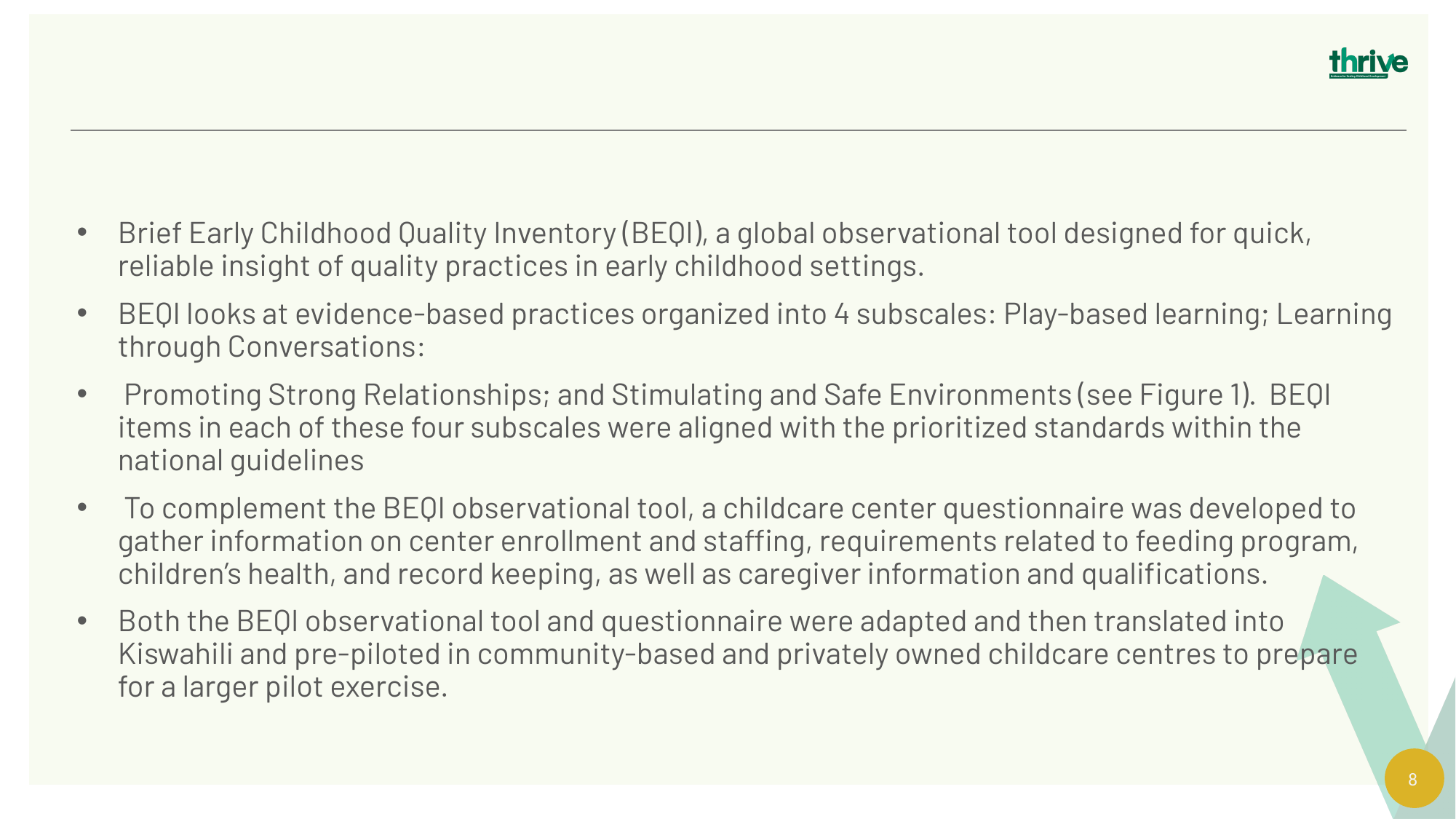

Brief Early Childhood Quality Inventory (BEQI), a global observational tool designed for quick, reliable insight of quality practices in early childhood settings.
BEQI looks at evidence-based practices organized into 4 subscales: Play-based learning; Learning through Conversations:
 Promoting Strong Relationships; and Stimulating and Safe Environments (see Figure 1).  BEQI items in each of these four subscales were aligned with the prioritized standards within the national guidelines
 To complement the BEQI observational tool, a childcare center questionnaire was developed to gather information on center enrollment and staffing, requirements related to feeding program, children’s health, and record keeping, as well as caregiver information and qualifications.
Both the BEQI observational tool and questionnaire were adapted and then translated into Kiswahili and pre-piloted in community-based and privately owned childcare centres to prepare for a larger pilot exercise.